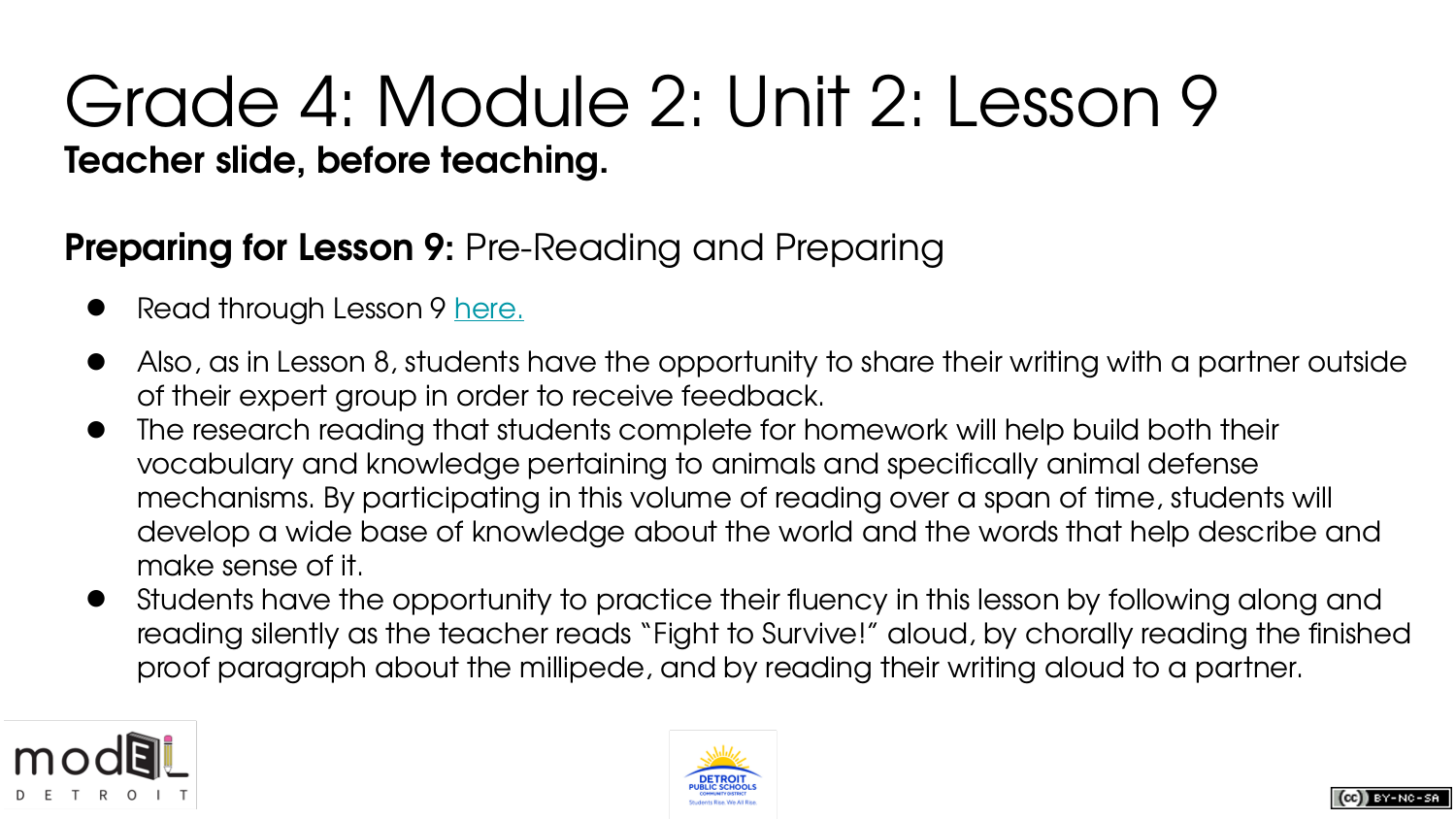

# Grade 4: Module 2: Unit 2: Lesson 9
Teacher slide, before teaching.
Preparing for Lesson 9: Pre-Reading and Preparing

Read through Lesson 9 here.
Also, as in Lesson 8, students have the opportunity to share their writing with a partner outside of their expert group in order to receive feedback.
The research reading that students complete for homework will help build both their vocabulary and knowledge pertaining to animals and specifically animal defense mechanisms. By participating in this volume of reading over a span of time, students will develop a wide base of knowledge about the world and the words that help describe and make sense of it.
Students have the opportunity to practice their fluency in this lesson by following along and reading silently as the teacher reads “Fight to Survive!” aloud, by chorally reading the finished proof paragraph about the millipede, and by reading their writing aloud to a partner.